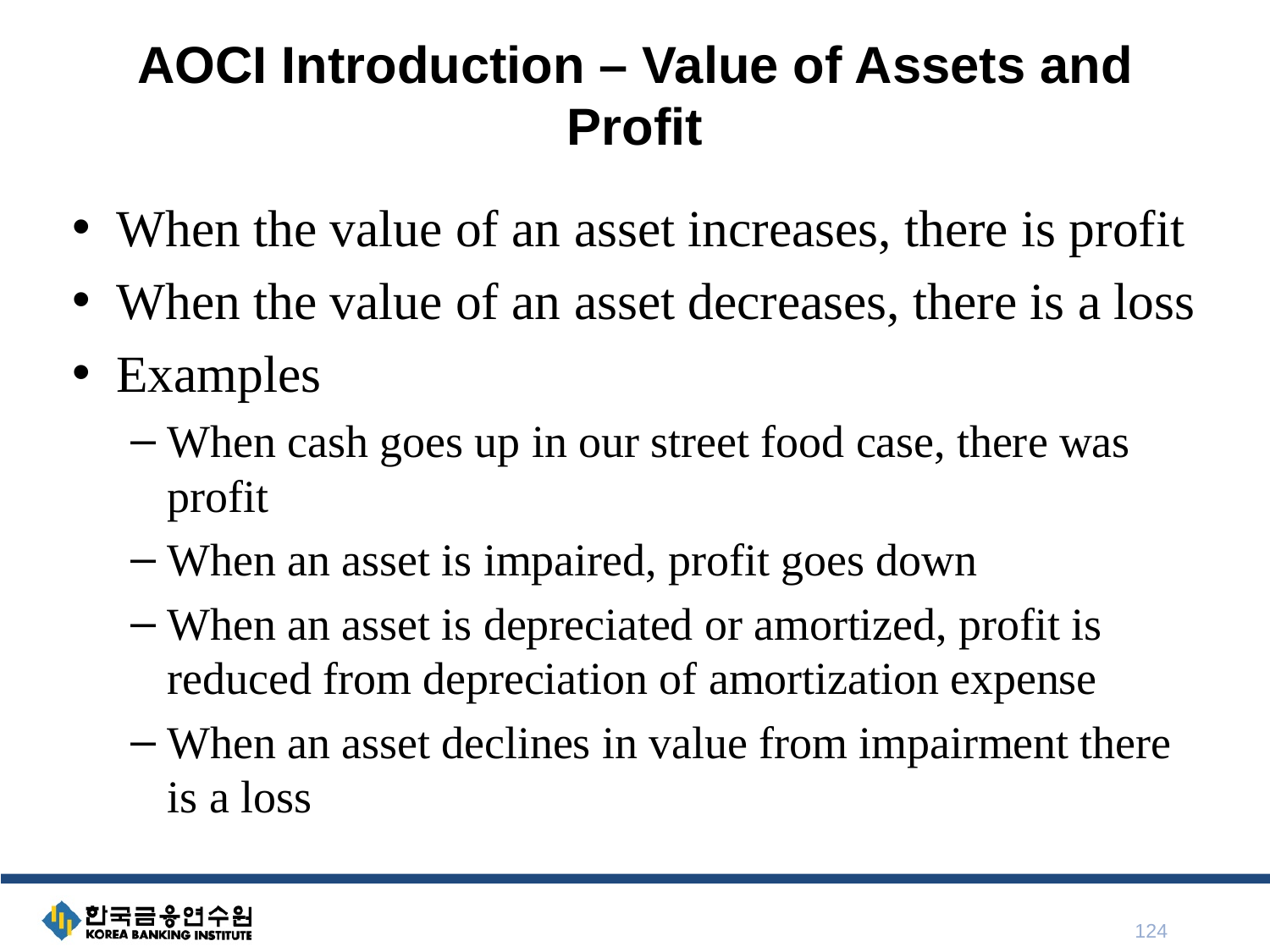

# AOCI Introduction – Value of Assets and Profit
When the value of an asset increases, there is profit
When the value of an asset decreases, there is a loss
Examples
When cash goes up in our street food case, there was profit
When an asset is impaired, profit goes down
When an asset is depreciated or amortized, profit is reduced from depreciation of amortization expense
When an asset declines in value from impairment there is a loss

124